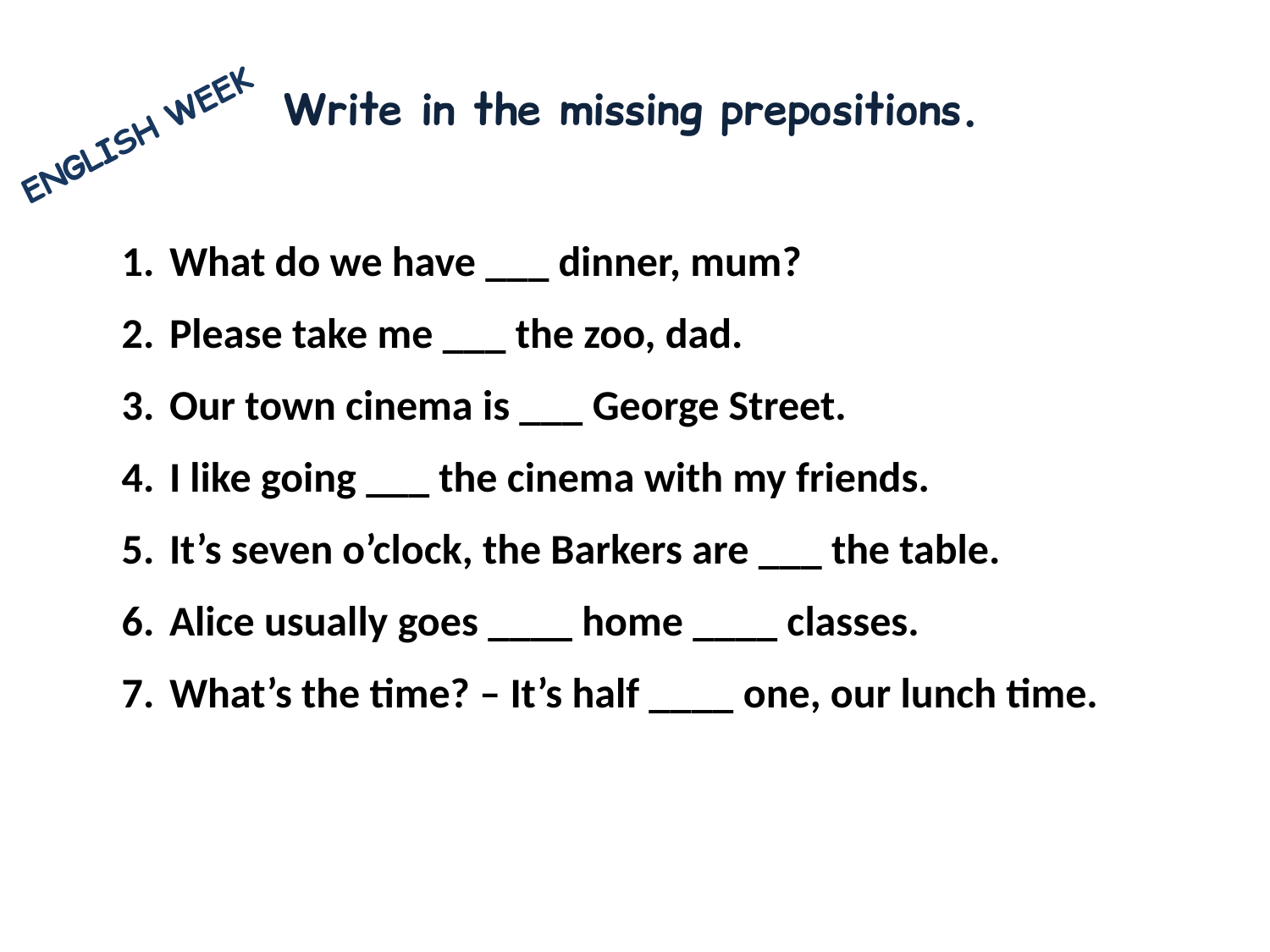

Write in the missing prepositions.
English week
What do we have ___ dinner, mum?
Please take me ___ the zoo, dad.
Our town cinema is ___ George Street.
I like going ___ the cinema with my friends.
It’s seven o’clock, the Barkers are ___ the table.
Alice usually goes ____ home ____ classes.
What’s the time? – It’s half ____ one, our lunch time.